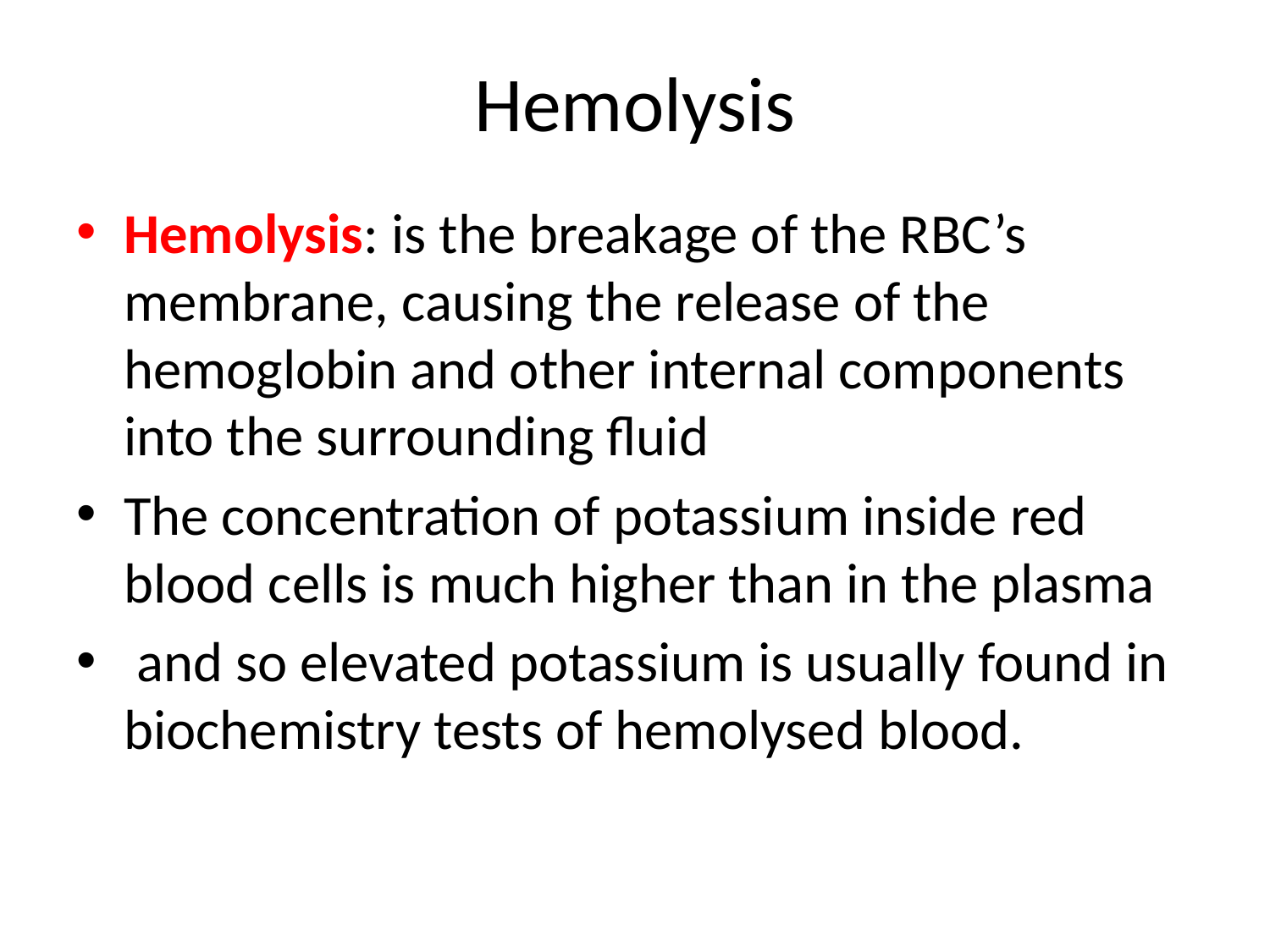

# Hemolysis
Hemolysis: is the breakage of the RBC’s membrane, causing the release of the hemoglobin and other internal components into the surrounding fluid
The concentration of potassium inside red blood cells is much higher than in the plasma
 and so elevated potassium is usually found in biochemistry tests of hemolysed blood.